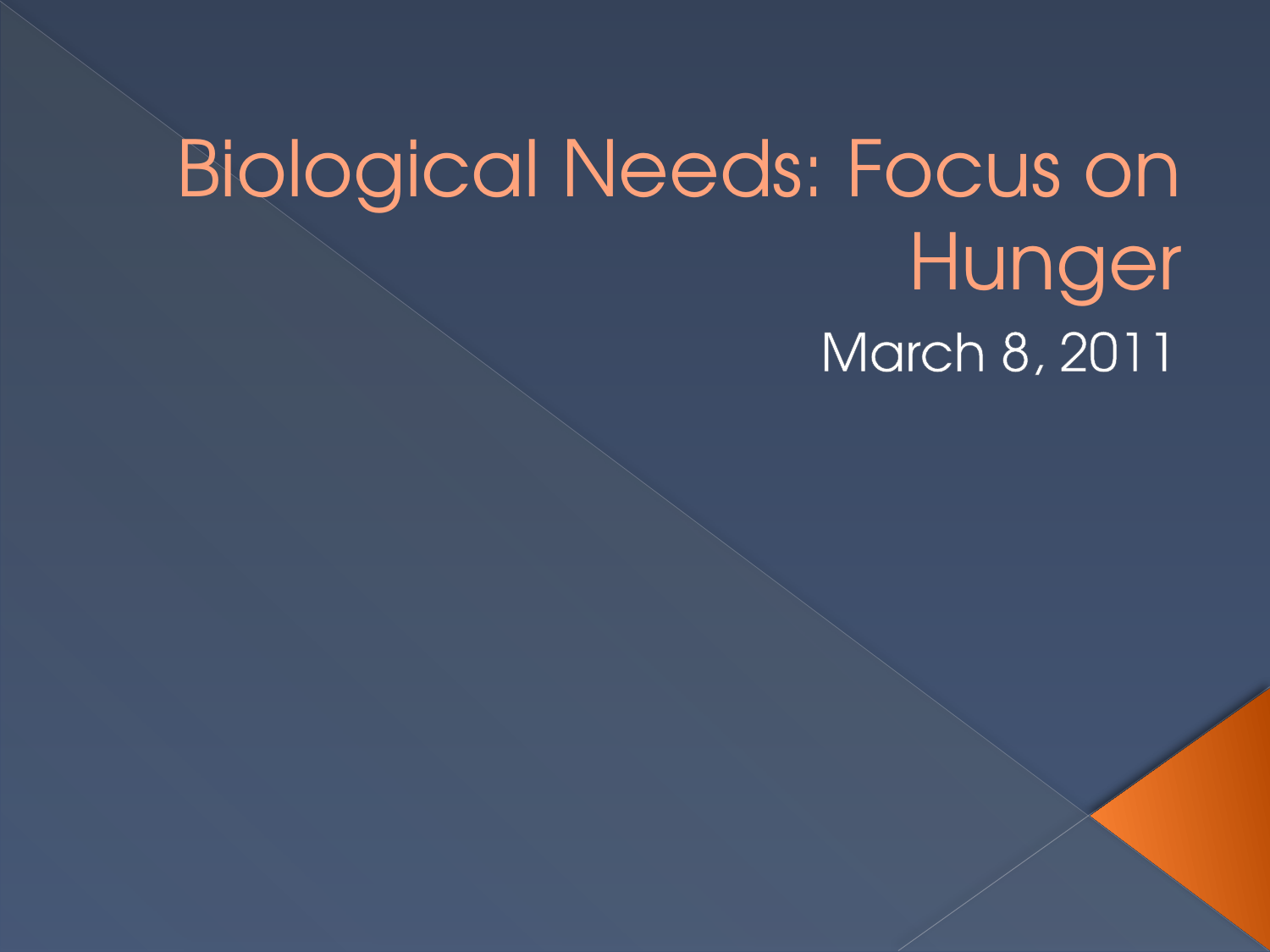

# Biological Needs: Focus on Hunger
March 8, 2011